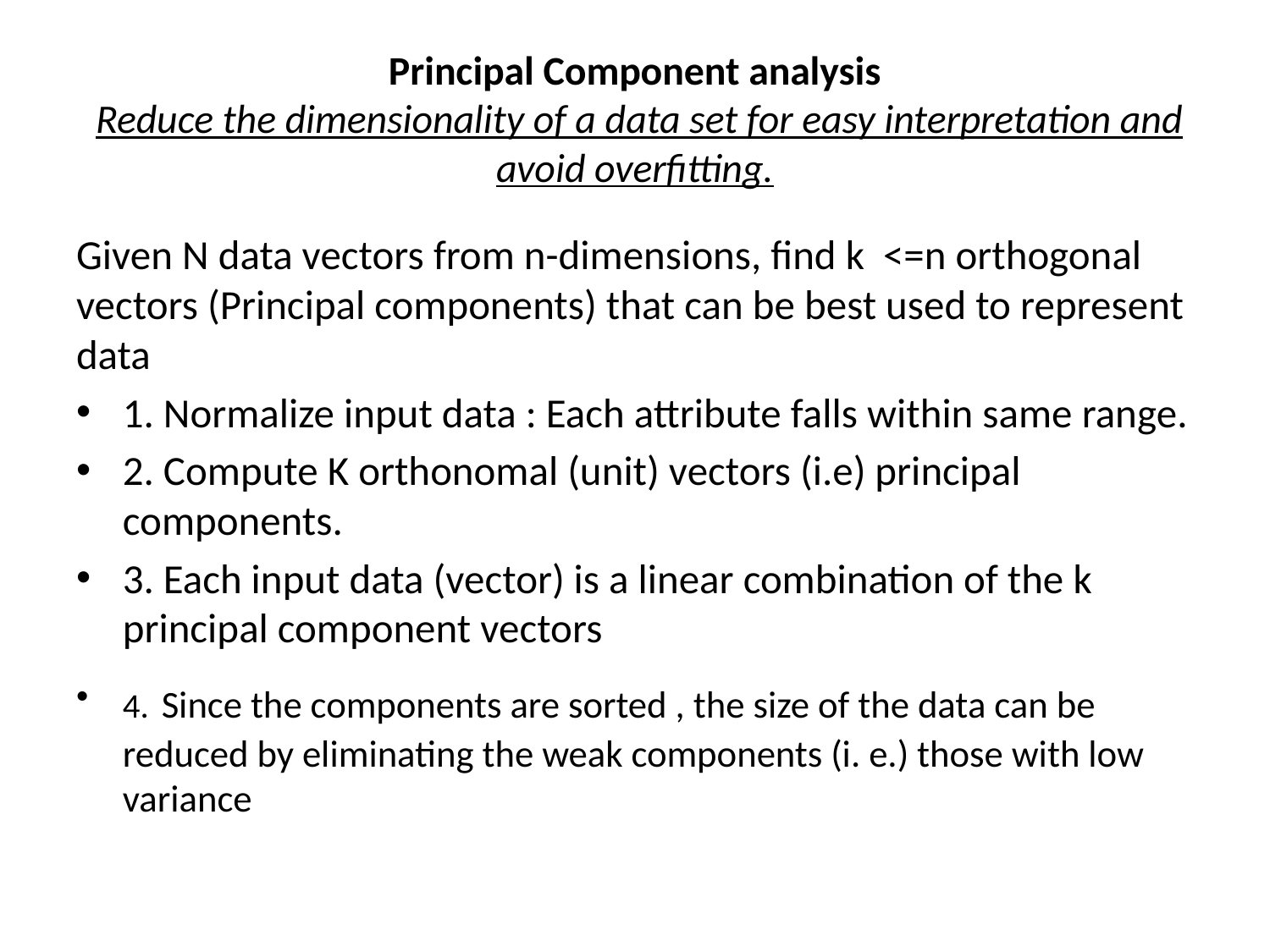

# Principal Component analysis Reduce the dimensionality of a data set for easy interpretation and avoid overfitting.
Given N data vectors from n-dimensions, find k  <=n orthogonal vectors (Principal components) that can be best used to represent data
1. Normalize input data : Each attribute falls within same range.
2. Compute K orthonomal (unit) vectors (i.e) principal components.
3. Each input data (vector) is a linear combination of the k principal component vectors
4. Since the components are sorted , the size of the data can be reduced by eliminating the weak components (i. e.) those with low variance